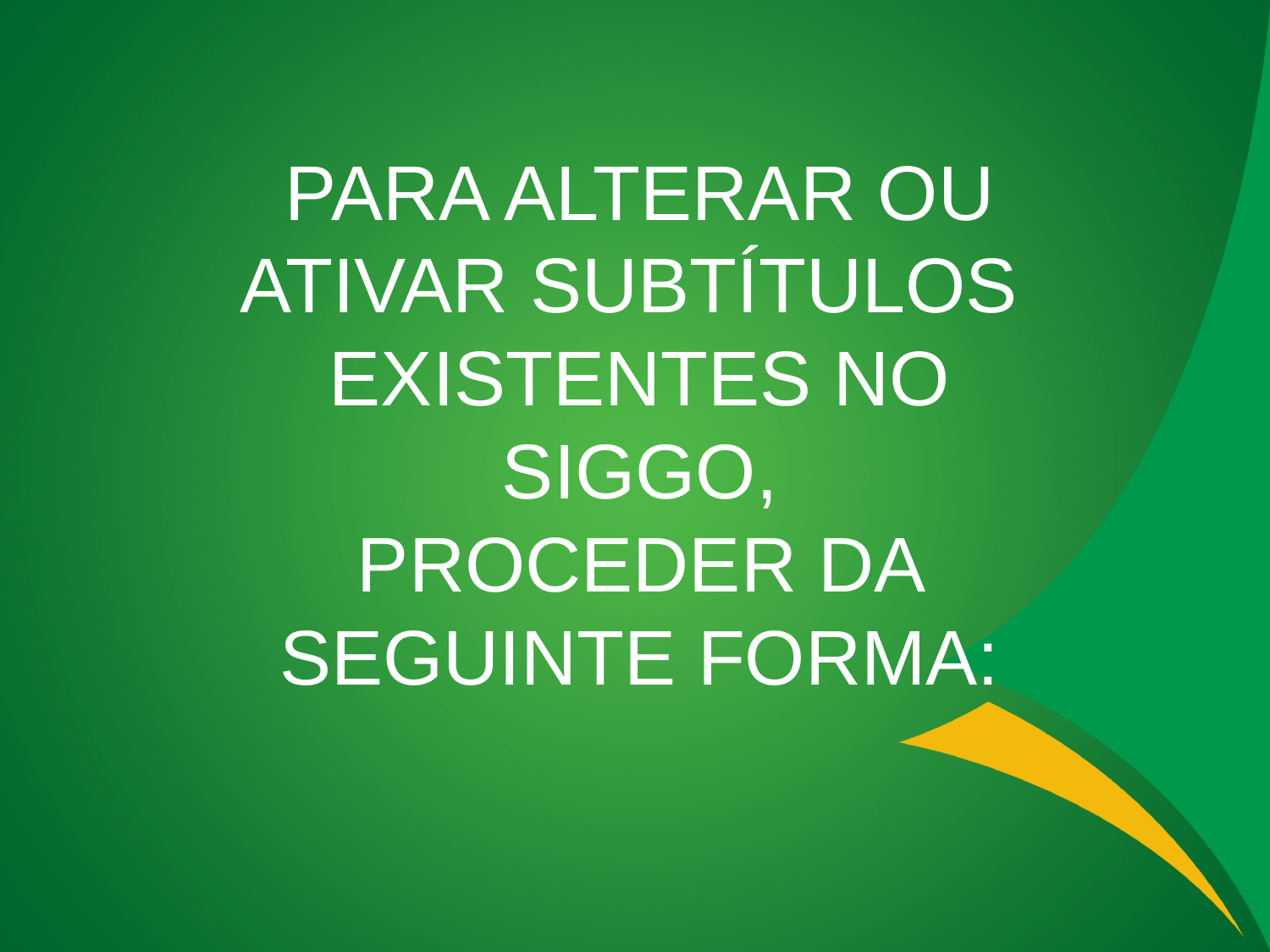

PARA ALTERAR OU ATIVAR SUBTÍTULOS  EXISTENTES NO SIGGO,
PROCEDER DA SEGUINTE FORMA: